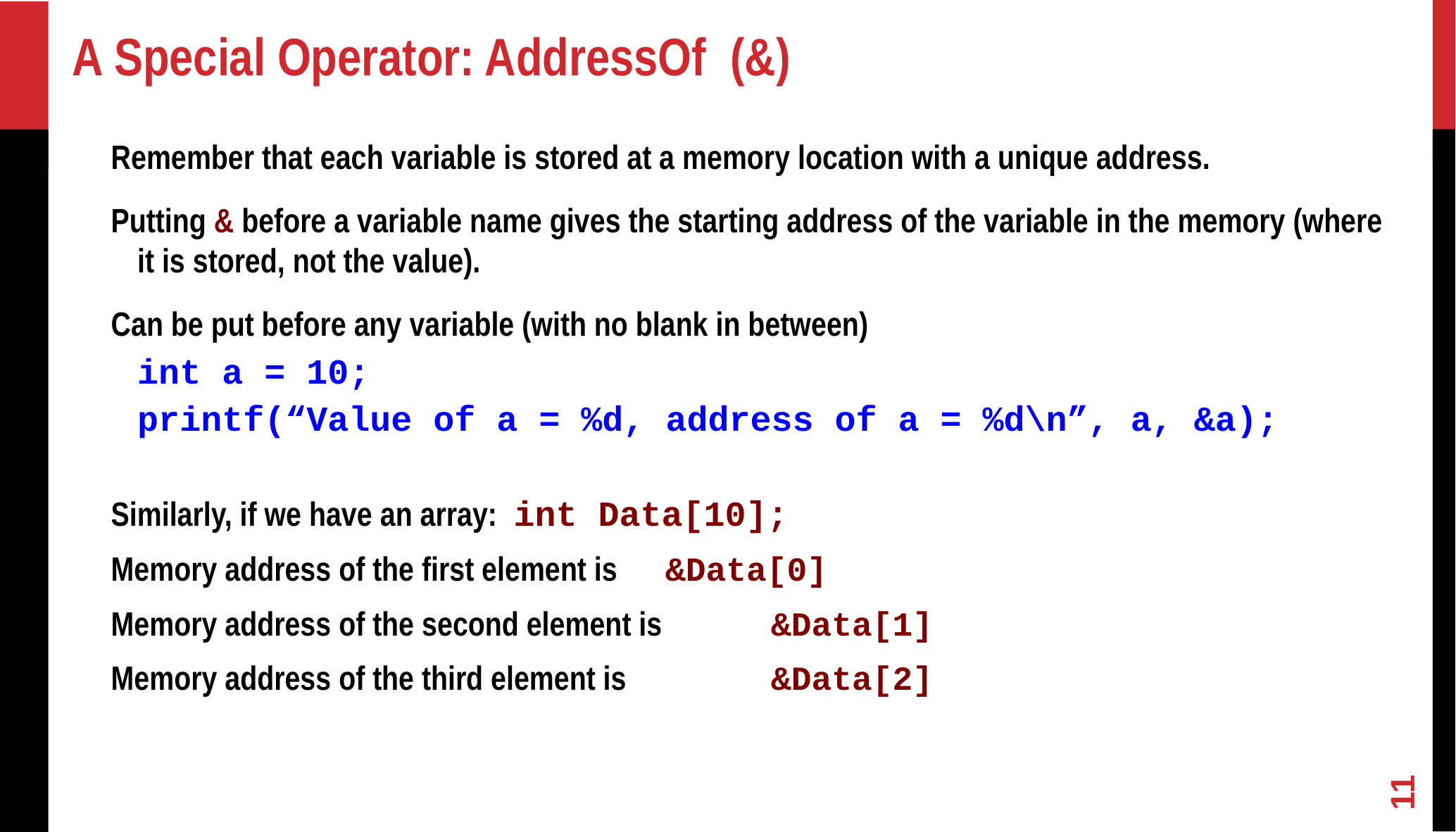

A Special Operator: AddressOf  (&)
Remember that each variable is stored at a memory location with a unique address.
Putting & before a variable name gives the starting address of the variable in the memory (where it is stored, not the value).
Can be put before any variable (with no blank in between)
	int a = 10;
 	printf(“Value of a = %d, address of a = %d\n”, a, &a);

Similarly, if we have an array:  int Data[10];
Memory address of the first element is      	&Data[0]
Memory address of the second element is 	&Data[1]
Memory address of the third element is      	&Data[2]

11